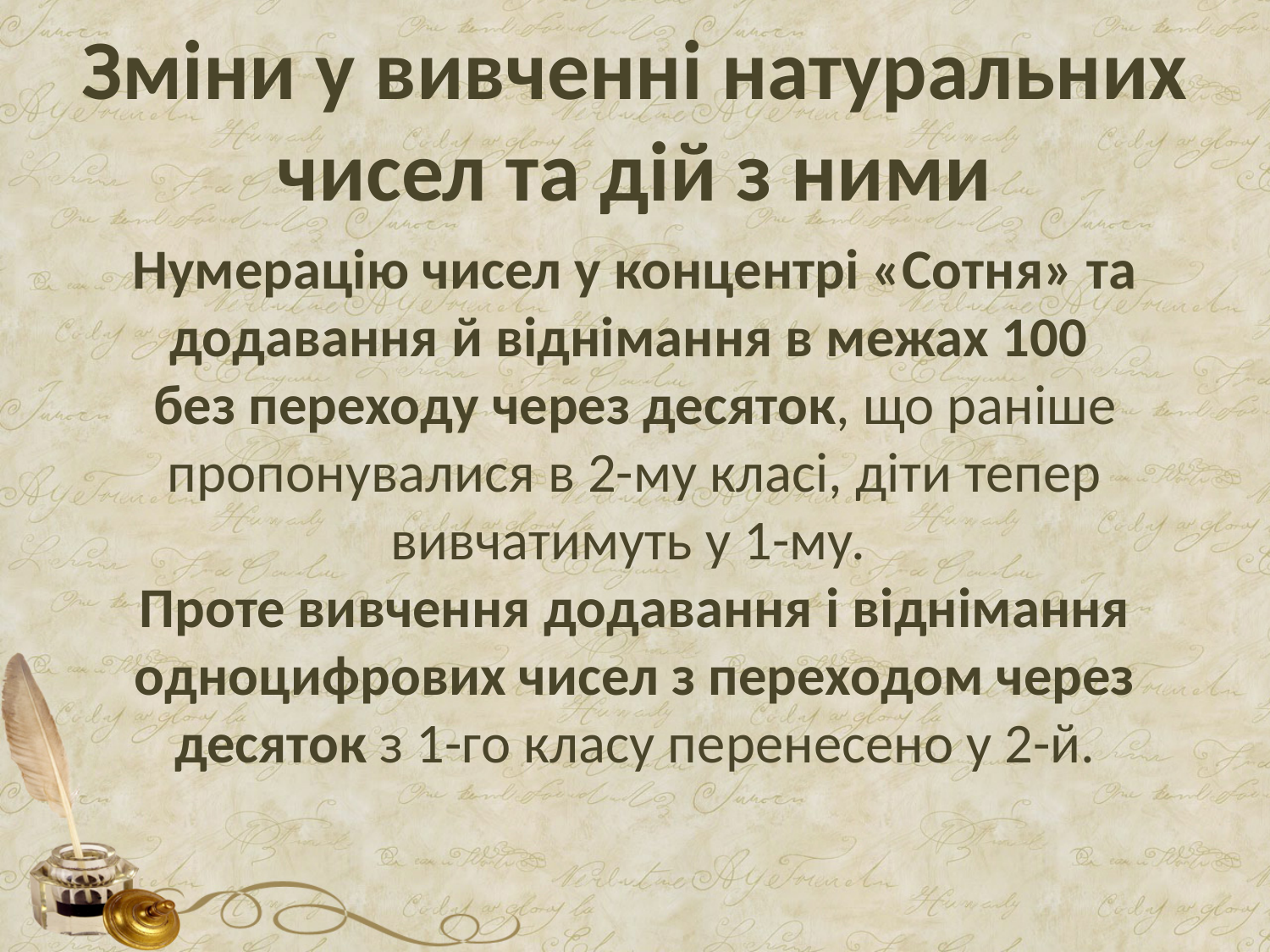

# Зміни у вивченні натуральних чисел та дій з ними
Нумерацію чисел у концентрі «Сотня» та додавання й віднімання в межах 100
без переходу через десяток, що раніше пропонувалися в 2-му класі, діти тепер вивчатимуть у 1-му.
Проте вивчення додавання і віднімання одноцифрових чисел з переходом через десяток з 1-го класу пе­ренесено у 2-й.